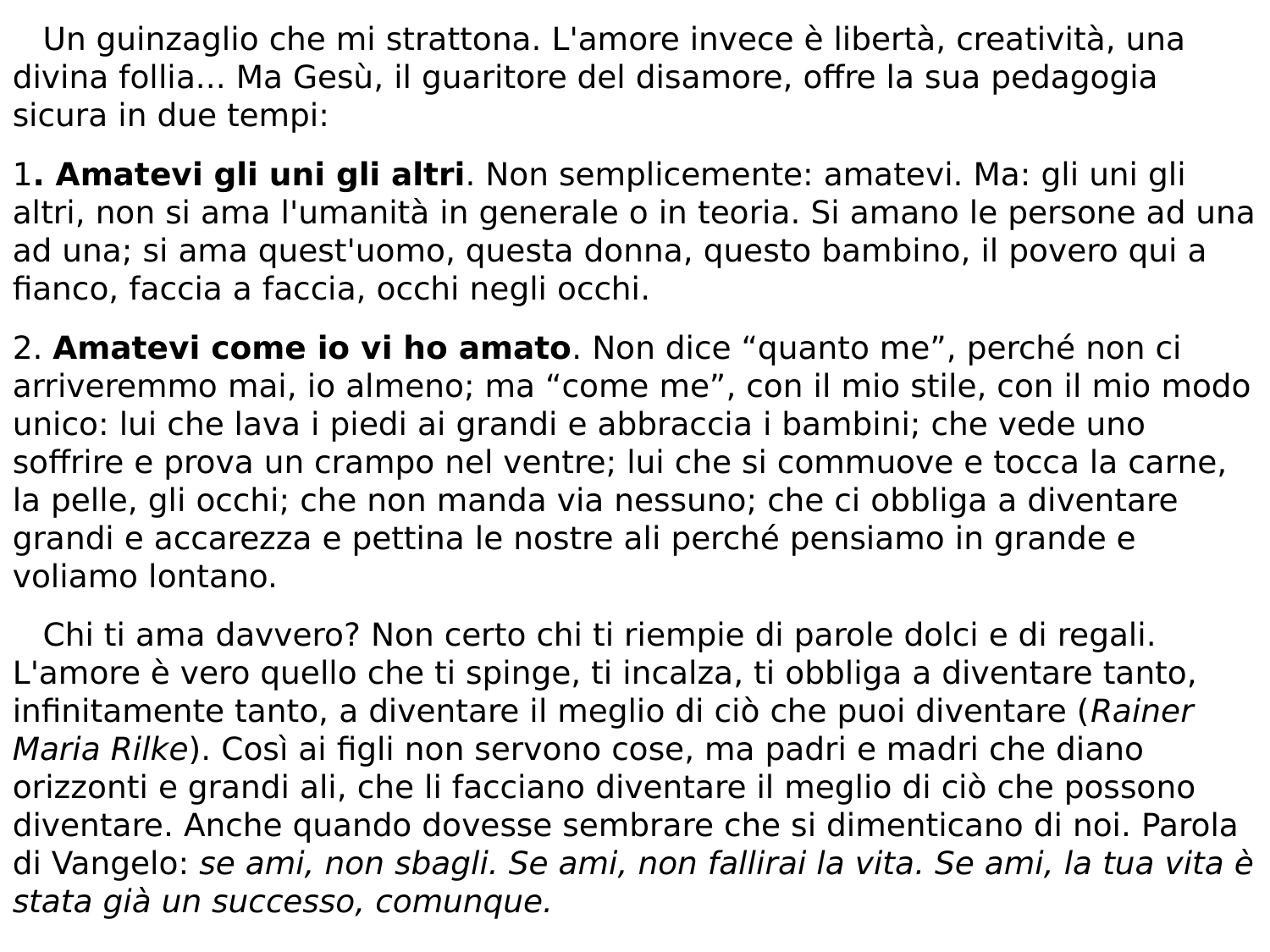

Un guinzaglio che mi strattona. L'amore invece è libertà, creatività, una divina follia... Ma Gesù, il guaritore del disamore, offre la sua pedagogia sicura in due tempi:

1. Amatevi gli uni gli altri. Non semplicemente: amatevi. Ma: gli uni gli altri, non si ama l'umanità in generale o in teoria. Si amano le persone ad una ad una; si ama quest'uomo, questa donna, questo bambino, il povero qui a fianco, faccia a faccia, occhi negli occhi.

2. Amatevi come io vi ho amato. Non dice “quanto me”, perché non ci arriveremmo mai, io almeno; ma “come me”, con il mio stile, con il mio modo unico: lui che lava i piedi ai grandi e abbraccia i bambini; che vede uno soffrire e prova un crampo nel ventre; lui che si commuove e tocca la carne, la pelle, gli occhi; che non manda via nessuno; che ci obbliga a diventare grandi e accarezza e pettina le nostre ali perché pensiamo in grande e voliamo lontano.

   Chi ti ama davvero? Non certo chi ti riempie di parole dolci e di regali. L'amore è vero quello che ti spinge, ti incalza, ti obbliga a diventare tanto, infinitamente tanto, a diventare il meglio di ciò che puoi diventare (Rainer Maria Rilke). Così ai figli non servono cose, ma padri e madri che diano orizzonti e grandi ali, che li facciano diventare il meglio di ciò che possono diventare. Anche quando dovesse sembrare che si dimenticano di noi. Parola di Vangelo: se ami, non sbagli. Se ami, non fallirai la vita. Se ami, la tua vita è stata già un successo, comunque.